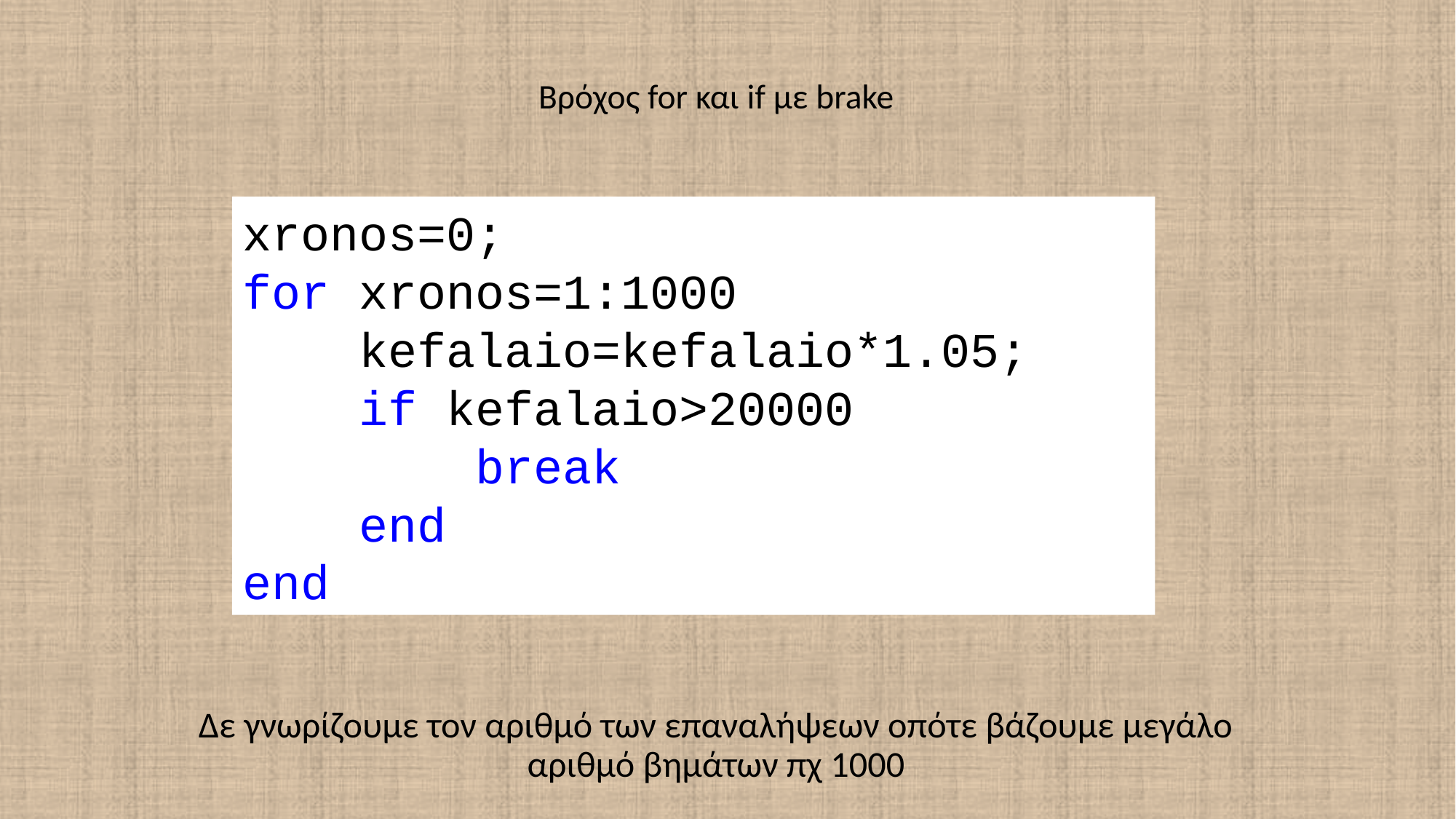

# Βρόχος for και if με brake
xronos=0;
for xronos=1:1000
    kefalaio=kefalaio*1.05;
    if kefalaio>20000
        break
    end
end
Δε γνωρίζουμε τον αριθμό των επαναλήψεων οπότε βάζουμε μεγάλο αριθμό βημάτων πχ 1000